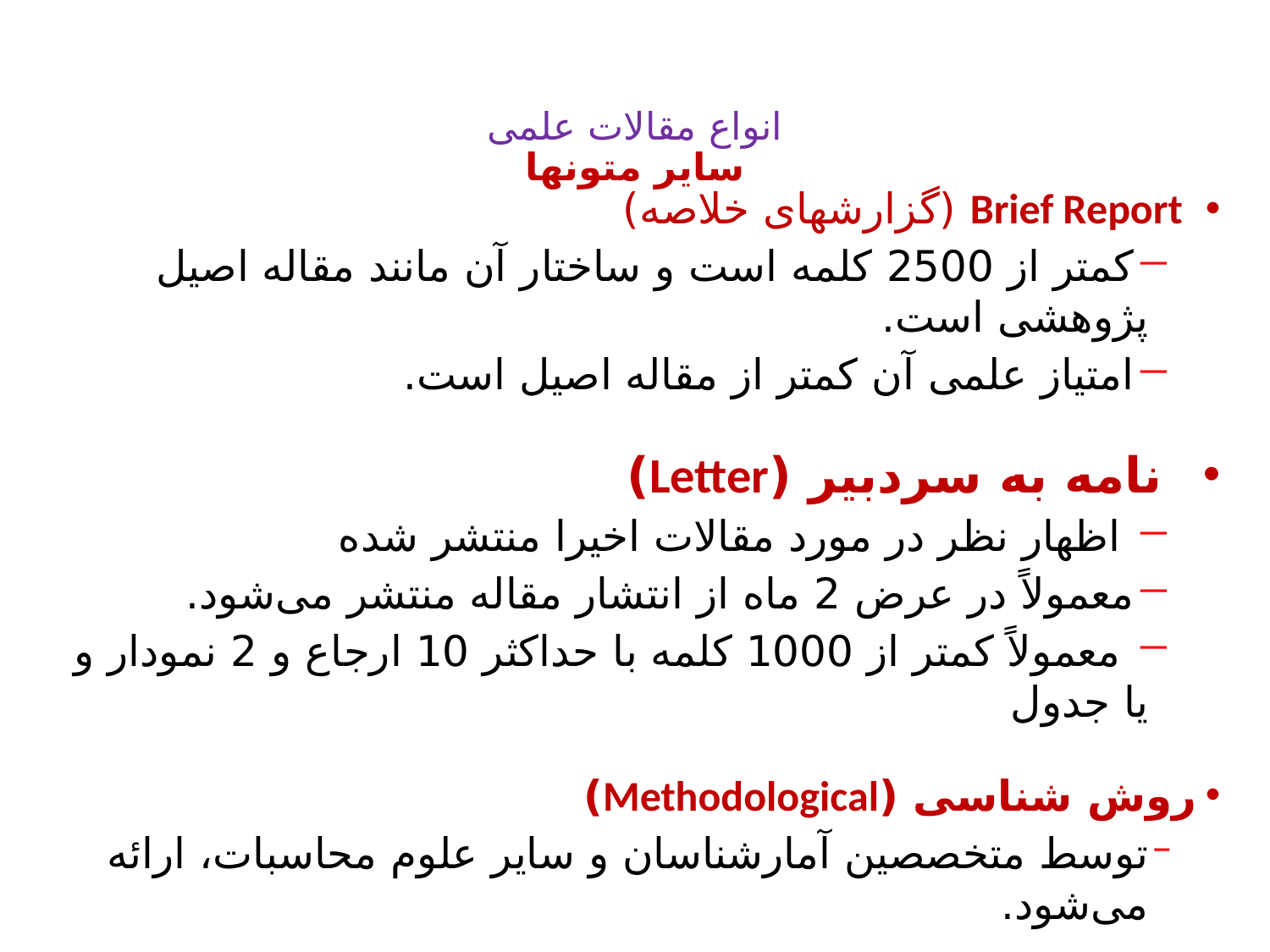

# انواع مقالات علمی سایر متونها
 Brief Report (گزارشهای خلاصه)
کمتر از 2500 کلمه است و ساختار آن مانند مقاله اصیل پژوهشی است.
امتیاز علمی آن کمتر از مقاله اصیل است.

  نامه به سردبیر (Letter)
 اظهار نظر در مورد مقالات اخیرا منتشر شده
معمولاً در عرض 2 ماه از انتشار مقاله منتشر می‌شود.
 معمولاً کمتر از 1000 کلمه با حداکثر 10 ارجاع و 2 نمودار و یا جدول

روش شناسی (Methodological)
توسط متخصصین آمارشناسان و سایر علوم محاسبات، ارائه می‌شود.

مطالعات گزارش موردی (Case-report)
15 November 2021
8